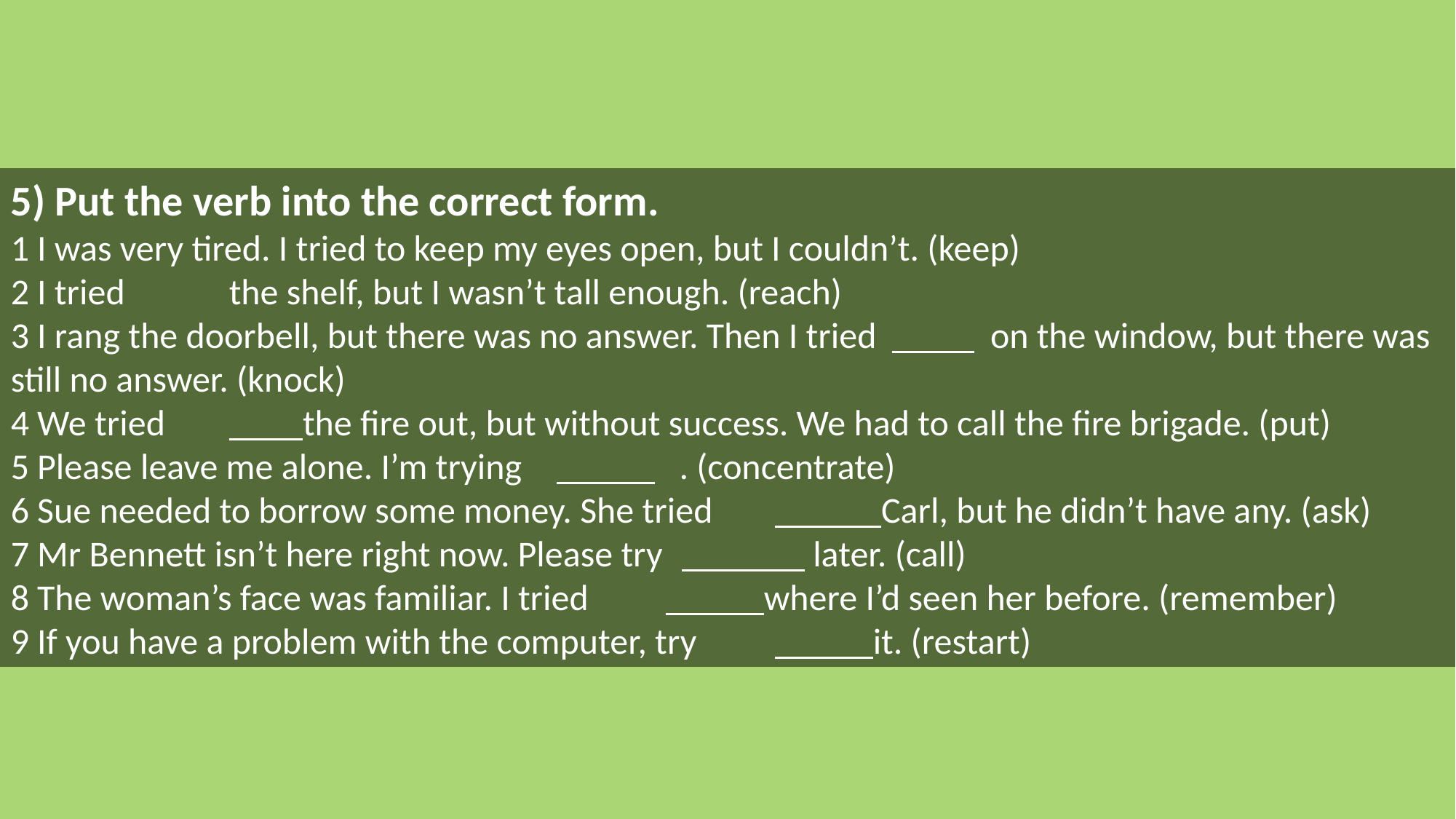

5) Put the verb into the correct form.
1 I was very tired. I tried to keep my eyes open, but I couldn’t. (keep)
2 I tried	the shelf, but I wasn’t tall enough. (reach)
3 I rang the doorbell, but there was no answer. Then I tried	             on the window, but there was still no answer. (knock)
4 We tried	         the fire out, but without success. We had to call the fire brigade. (put)
5 Please leave me alone. I’m trying	               . (concentrate)
6 Sue needed to borrow some money. She tried	             Carl, but he didn’t have any. (ask)
7 Mr Bennett isn’t here right now. Please try	                  later. (call)
8 The woman’s face was familiar. I tried	            where I’d seen her before. (remember)
9 If you have a problem with the computer, try	            it. (restart)